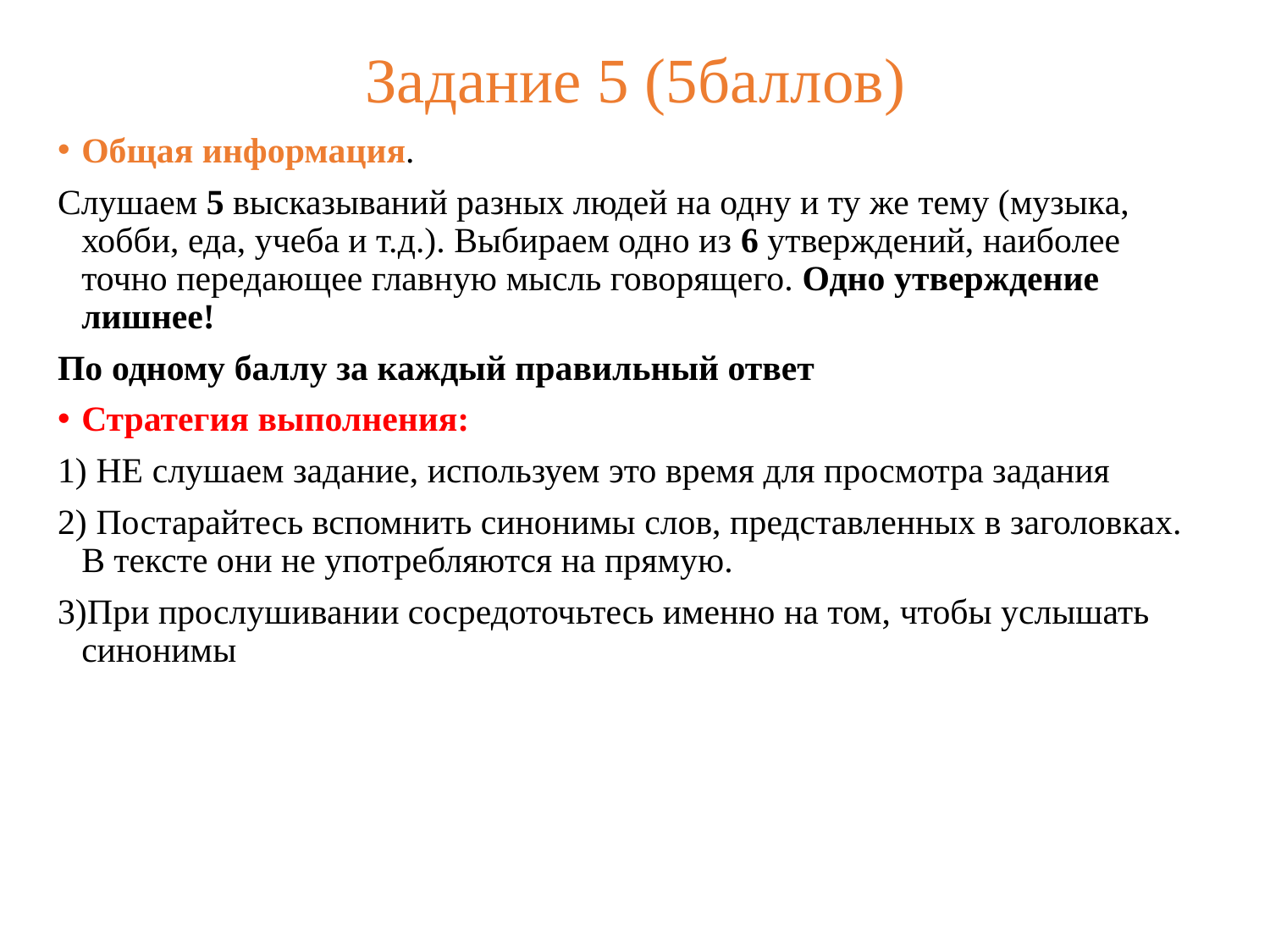

# Задание 5 (5баллов)
Общая информация.
Слушаем 5 высказываний разных людей на одну и ту же тему (музыка, хобби, еда, учеба и т.д.). Выбираем одно из 6 утверждений, наиболее точно передающее главную мысль говорящего. Одно утверждение лишнее!
По одному баллу за каждый правильный ответ
Стратегия выполнения:
1) НЕ слушаем задание, используем это время для просмотра задания
2) Постарайтесь вспомнить синонимы слов, представленных в заголовках. В тексте они не употребляются на прямую.
3)При прослушивании сосредоточьтесь именно на том, чтобы услышать синонимы